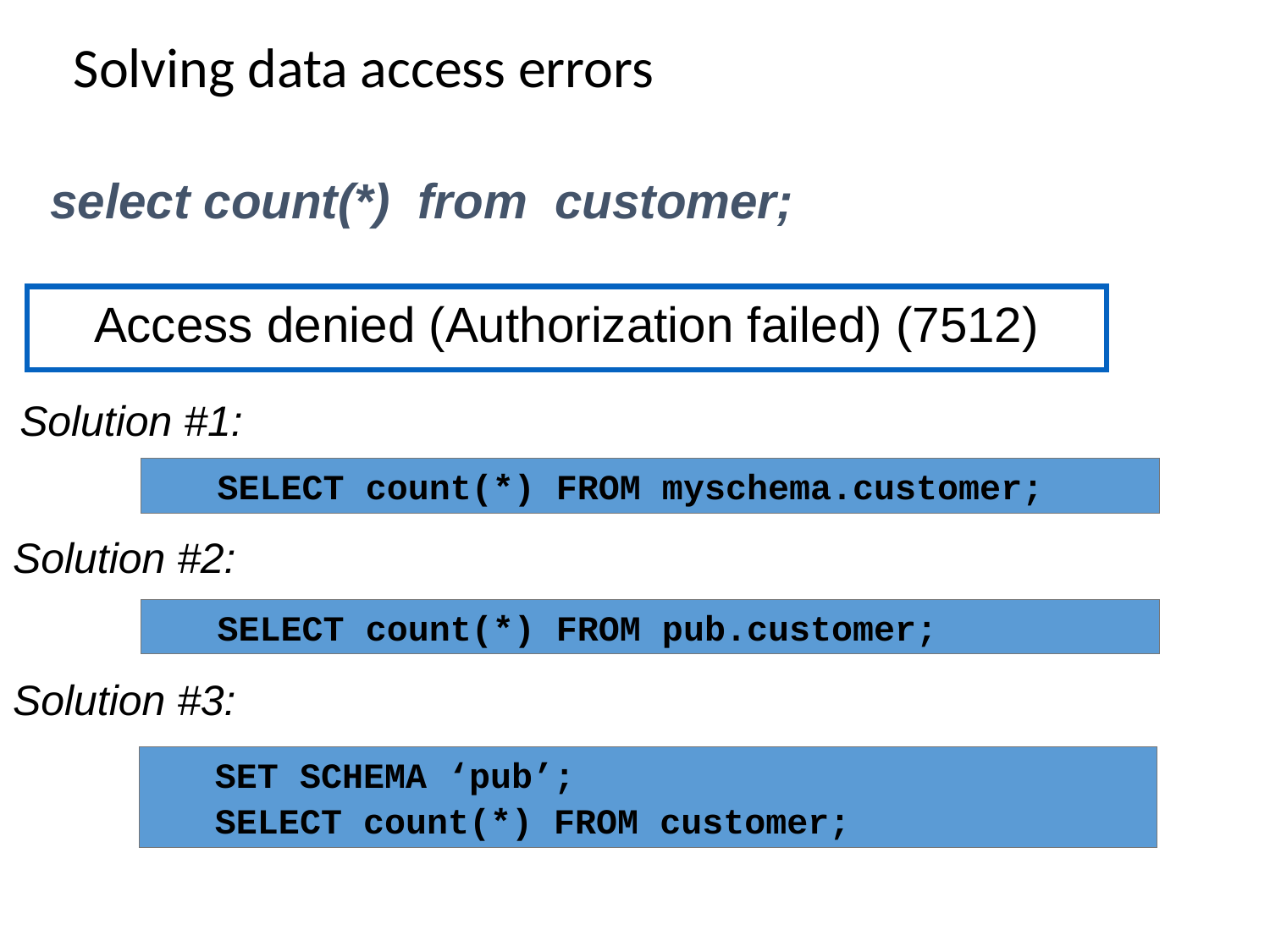

# Solving data access errors
select count(*)  from  customer;
Access denied (Authorization failed) (7512)
Solution #1:
SELECT count(*) FROM myschema.customer;
Solution #2:
SELECT count(*) FROM pub.customer;
Solution #3:
SET SCHEMA ‘pub’;
SELECT count(*) FROM customer;